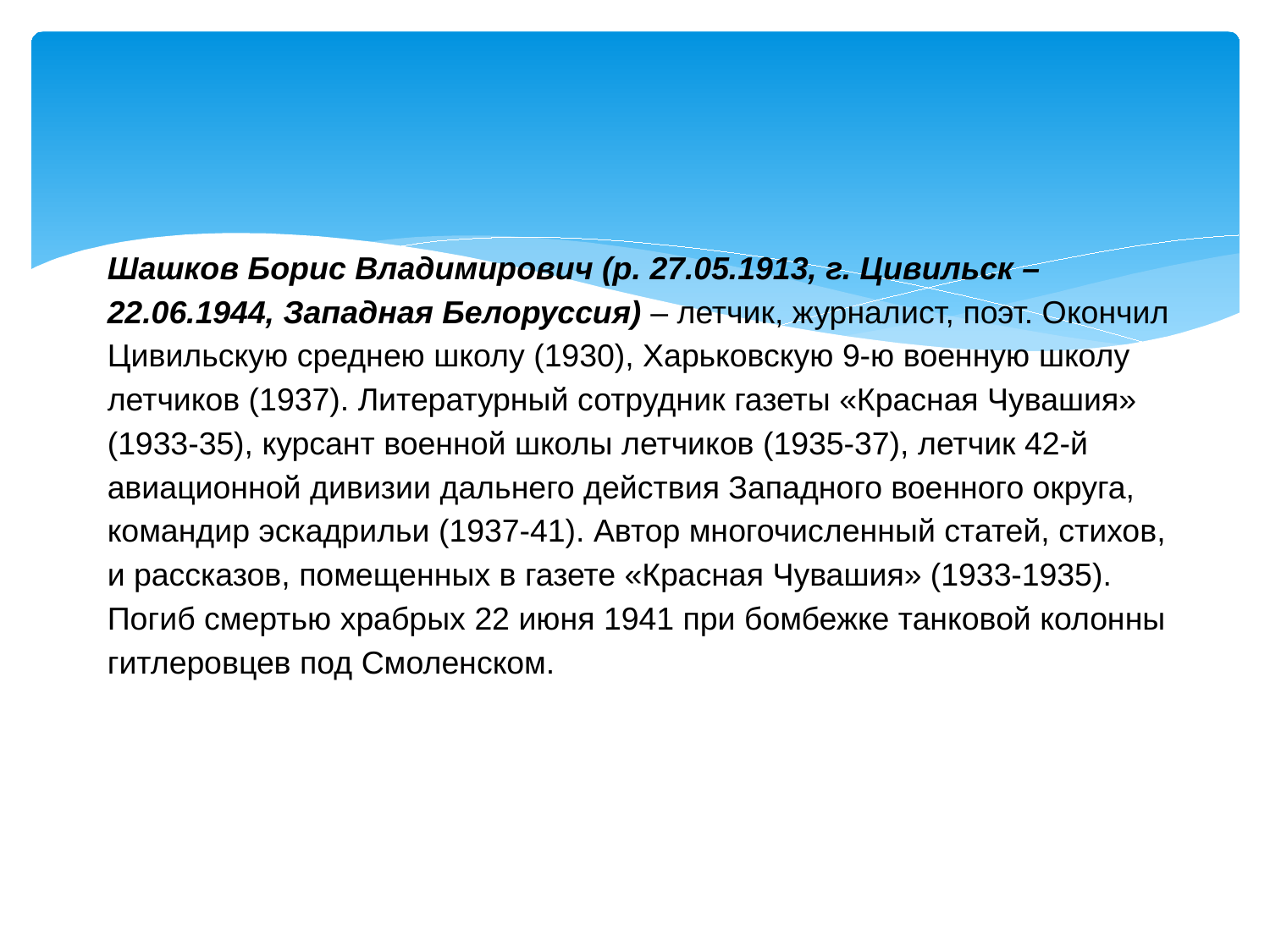

Шашков Борис Владимирович (р. 27.05.1913, г. Цивильск – 22.06.1944, Западная Белоруссия) – летчик, журналист, поэт. Окончил Цивильскую среднею школу (1930), Харьковскую 9-ю военную школу летчиков (1937). Литературный сотрудник газеты «Красная Чувашия» (1933-35), курсант военной школы летчиков (1935-37), летчик 42-й авиационной дивизии дальнего действия Западного военного округа, командир эскадрильи (1937-41). Автор многочисленный статей, стихов, и рассказов, помещенных в газете «Красная Чувашия» (1933-1935). Погиб смертью храбрых 22 июня 1941 при бомбежке танковой колонны гитлеровцев под Смоленском.